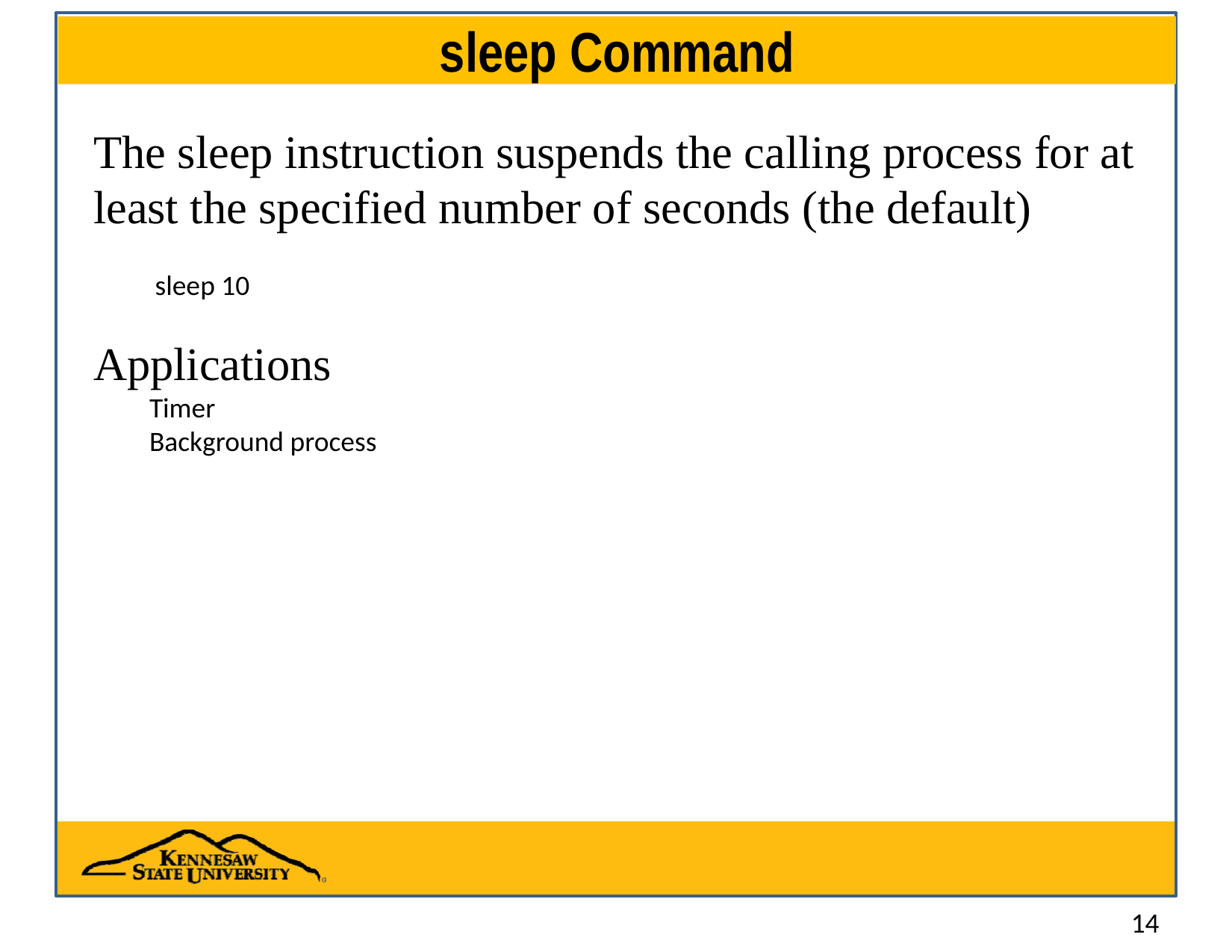

# sleep Command
The sleep instruction suspends the calling process for at least the specified number of seconds (the default)

sleep 10

Applications
Timer
Background process